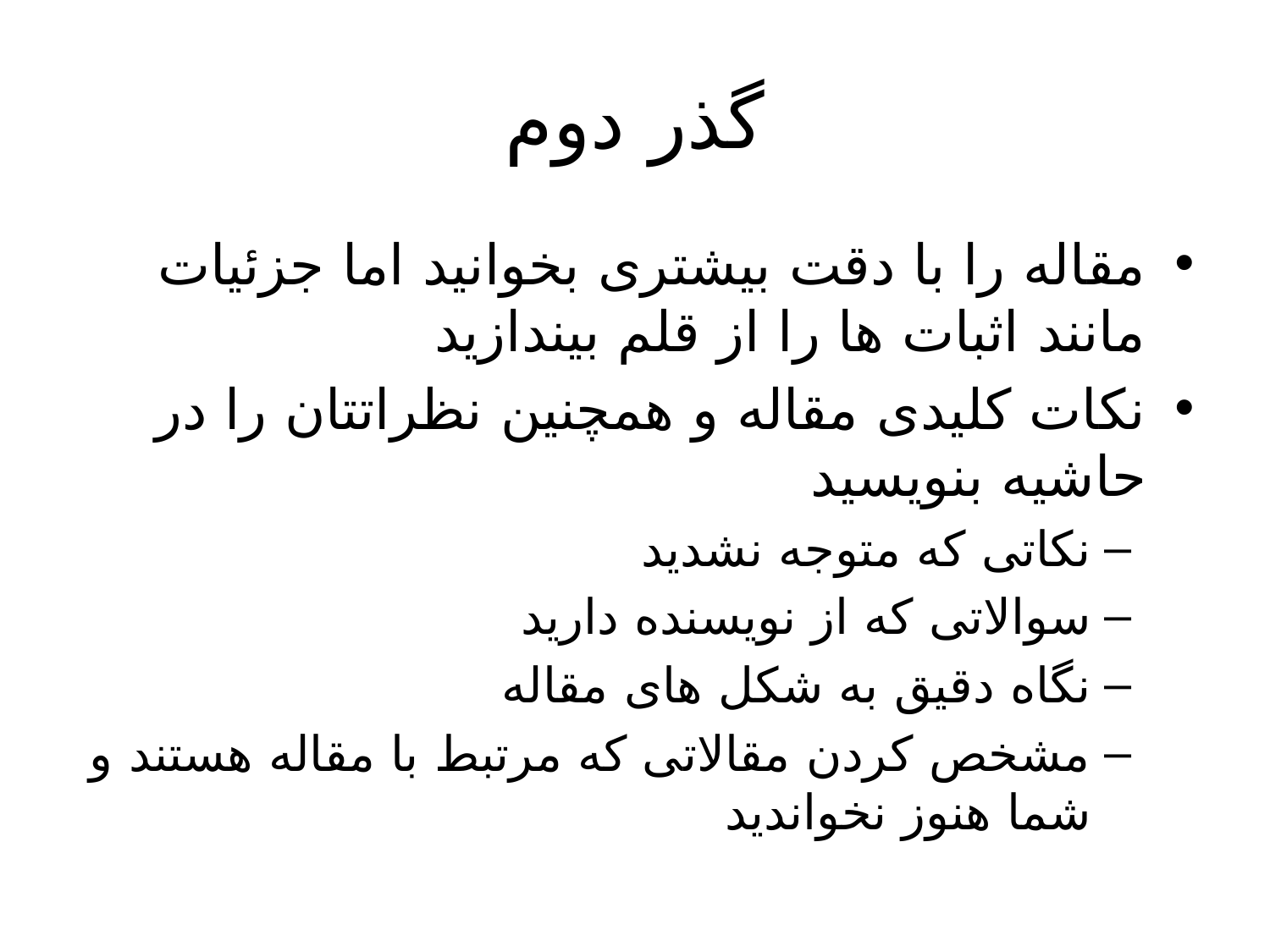

# گذر دوم
مقاله را با دقت بیشتری بخوانید اما جزئیات مانند اثبات ها را از قلم بیندازید
نکات کلیدی مقاله و همچنین نظراتتان را در حاشیه بنویسید
نکاتی که متوجه نشدید
سوالاتی که از نویسنده دارید
نگاه دقیق به شکل های مقاله
مشخص کردن مقالاتی که مرتبط با مقاله هستند و شما هنوز نخواندید